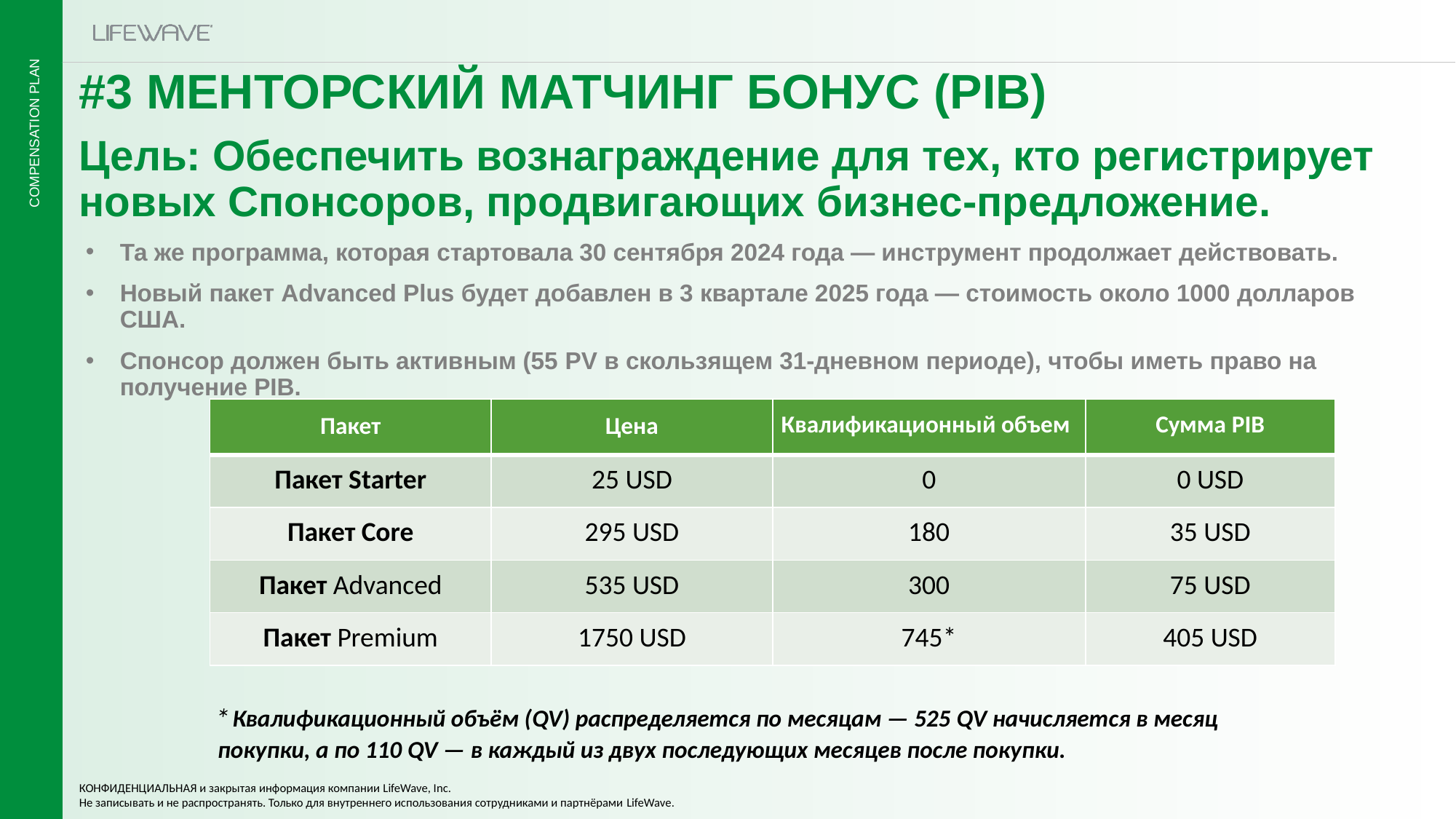

#3 МЕНТОРСКИЙ МАТЧИНГ БОНУС (PIB)
Цель: Обеспечить вознаграждение для тех, кто регистрирует новых Спонсоров, продвигающих бизнес-предложение.
Та же программа, которая стартовала 30 сентября 2024 года — инструмент продолжает действовать.
Новый пакет Advanced Plus будет добавлен в 3 квартале 2025 года — стоимость около 1000 долларов США.
Спонсор должен быть активным (55 PV в скользящем 31-дневном периоде), чтобы иметь право на получение PIB.

| Пакет | Цена | Квалификационный объем | Сумма PIB |
| --- | --- | --- | --- |
| Пакет Starter | 25 USD | 0 | 0 USD |
| Пакет Core | 295 USD | 180 | 35 USD |
| Пакет Advanced | 535 USD | 300 | 75 USD |
| Пакет Premium | 1750 USD | 745\* | 405 USD |
* Квалификационный объём (QV) распределяется по месяцам — 525 QV начисляется в месяц покупки, а по 110 QV — в каждый из двух последующих месяцев после покупки.
КОНФИДЕНЦИАЛЬНАЯ и закрытая информация компании LifeWave, Inc.
Не записывать и не распространять. Только для внутреннего использования сотрудниками и партнёрами LifeWave.